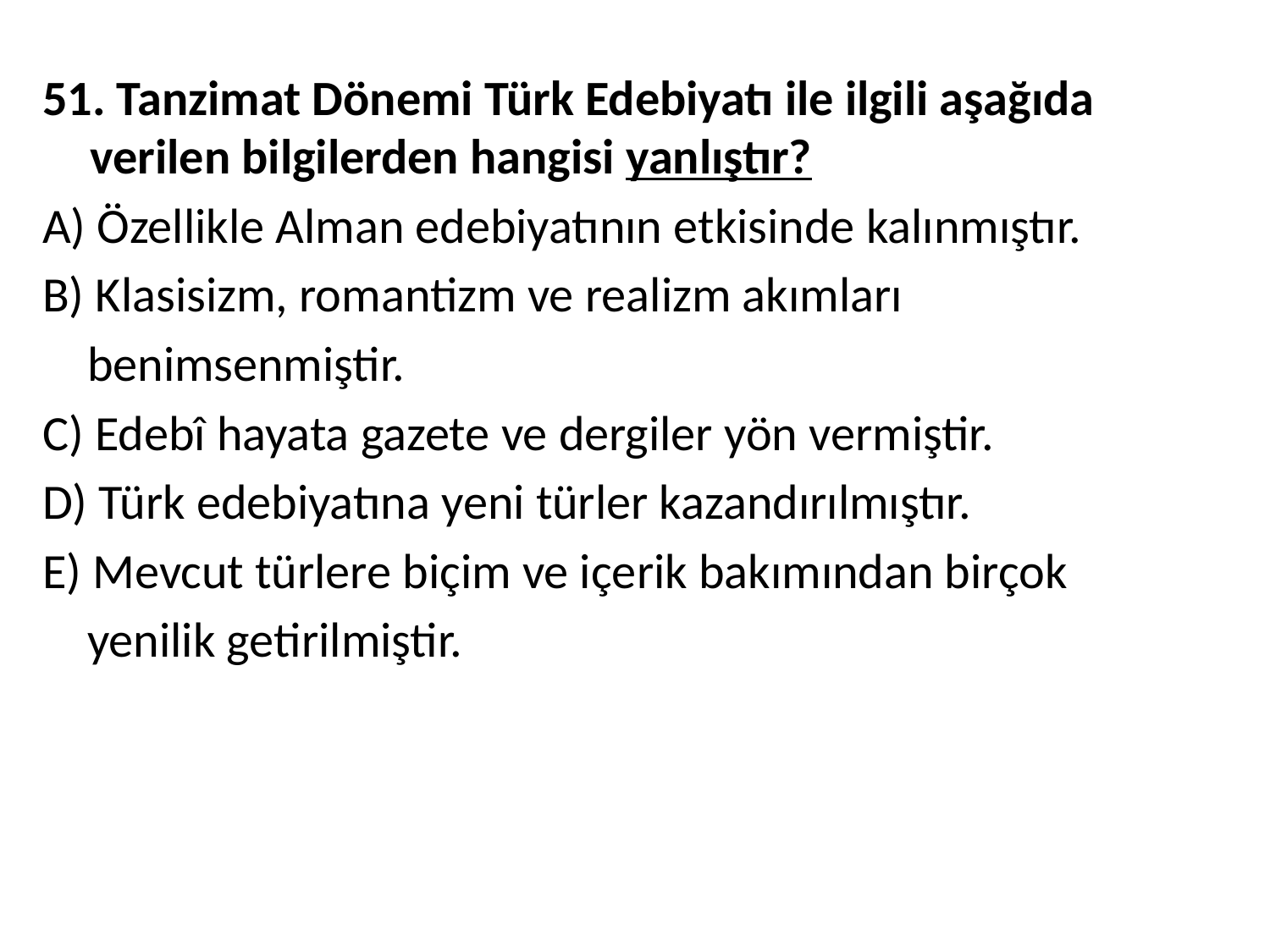

51. Tanzimat Dönemi Türk Edebiyatı ile ilgili aşağıda verilen bilgilerden hangisi yanlıştır?
A) Özellikle Alman edebiyatının etkisinde kalınmıştır.
B) Klasisizm, romantizm ve realizm akımları
    benimsenmiştir.
C) Edebî hayata gazete ve dergiler yön vermiştir.
D) Türk edebiyatına yeni türler kazandırılmıştır.
E) Mevcut türlere biçim ve içerik bakımından birçok
    yenilik getirilmiştir.